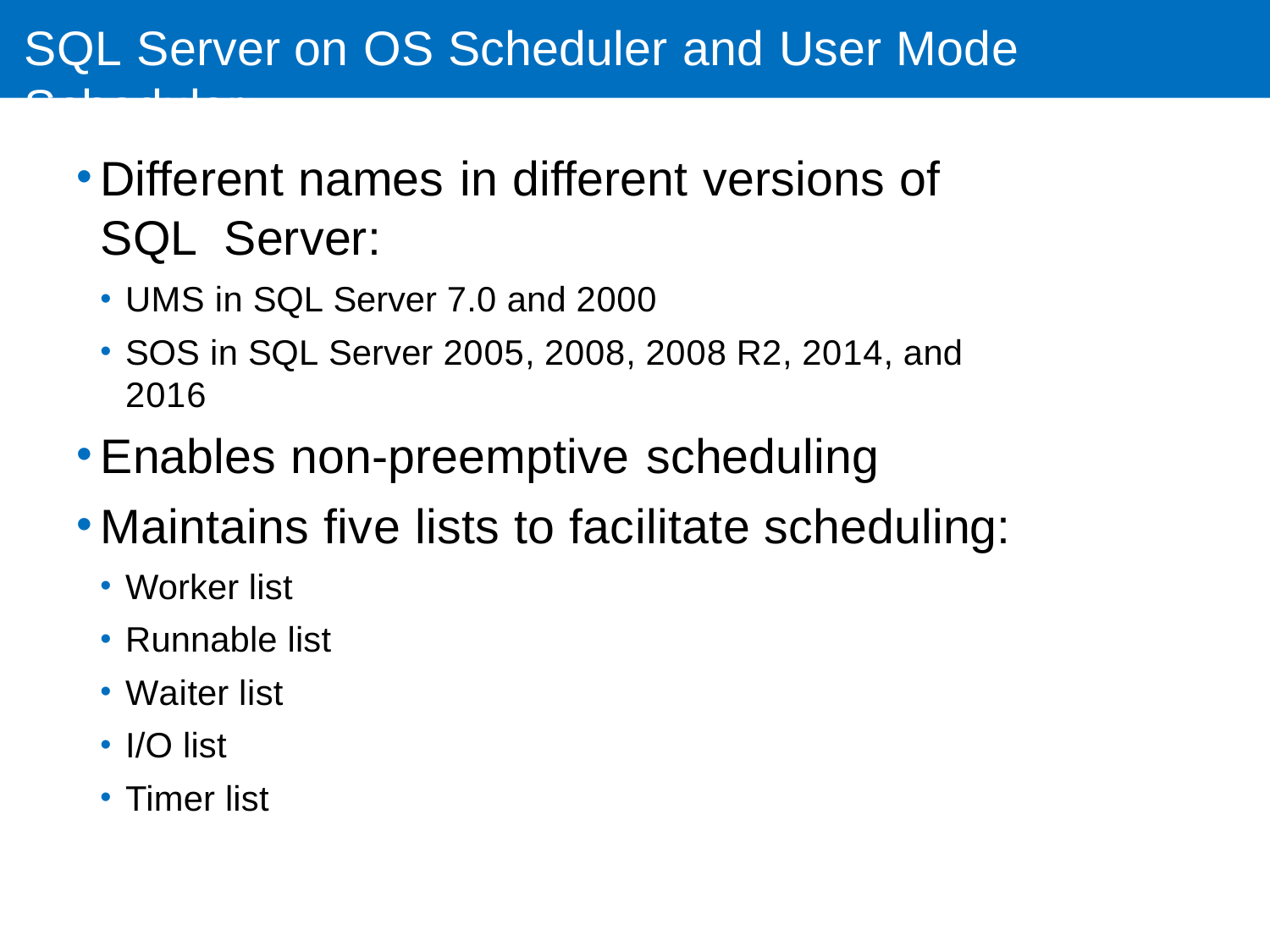

# SQL Server on OS Scheduler and User Mode Scheduler
Different names in different versions of SQL  Server:
UMS in SQL Server 7.0 and 2000
SOS in SQL Server 2005, 2008, 2008 R2, 2014, and 2016
Enables non-preemptive scheduling
Maintains five lists to facilitate scheduling:
Worker list
Runnable list
Waiter list
I/O list
Timer list